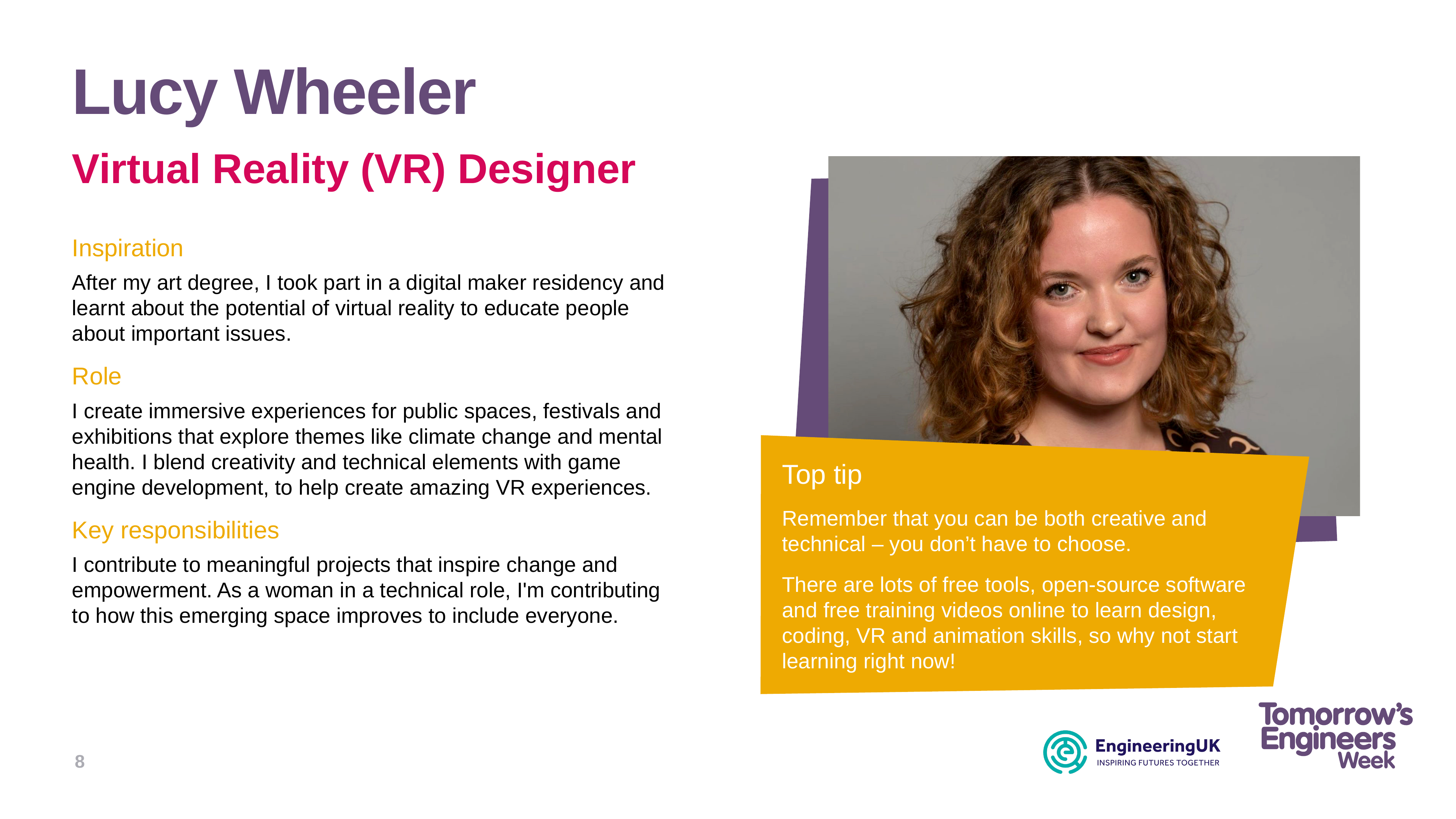

# Lucy Wheeler
Virtual Reality (VR) Designer

Inspiration
After my art degree, I took part in a digital maker residency and learnt about the potential of virtual reality to educate people about important issues.
Role
I create immersive experiences for public spaces, festivals and exhibitions that explore themes like climate change and mental health. I blend creativity and technical elements with game engine development, to help create amazing VR experiences.
Key responsibilities
I contribute to meaningful projects that inspire change and empowerment. As a woman in a technical role, I'm contributing to how this emerging space improves to include everyone.
Top tip
Remember that you can be both creative and technical – you don’t have to choose.
There are lots of free tools, open-source software and free training videos online to learn design, coding, VR and animation skills, so why not start learning right now!
8